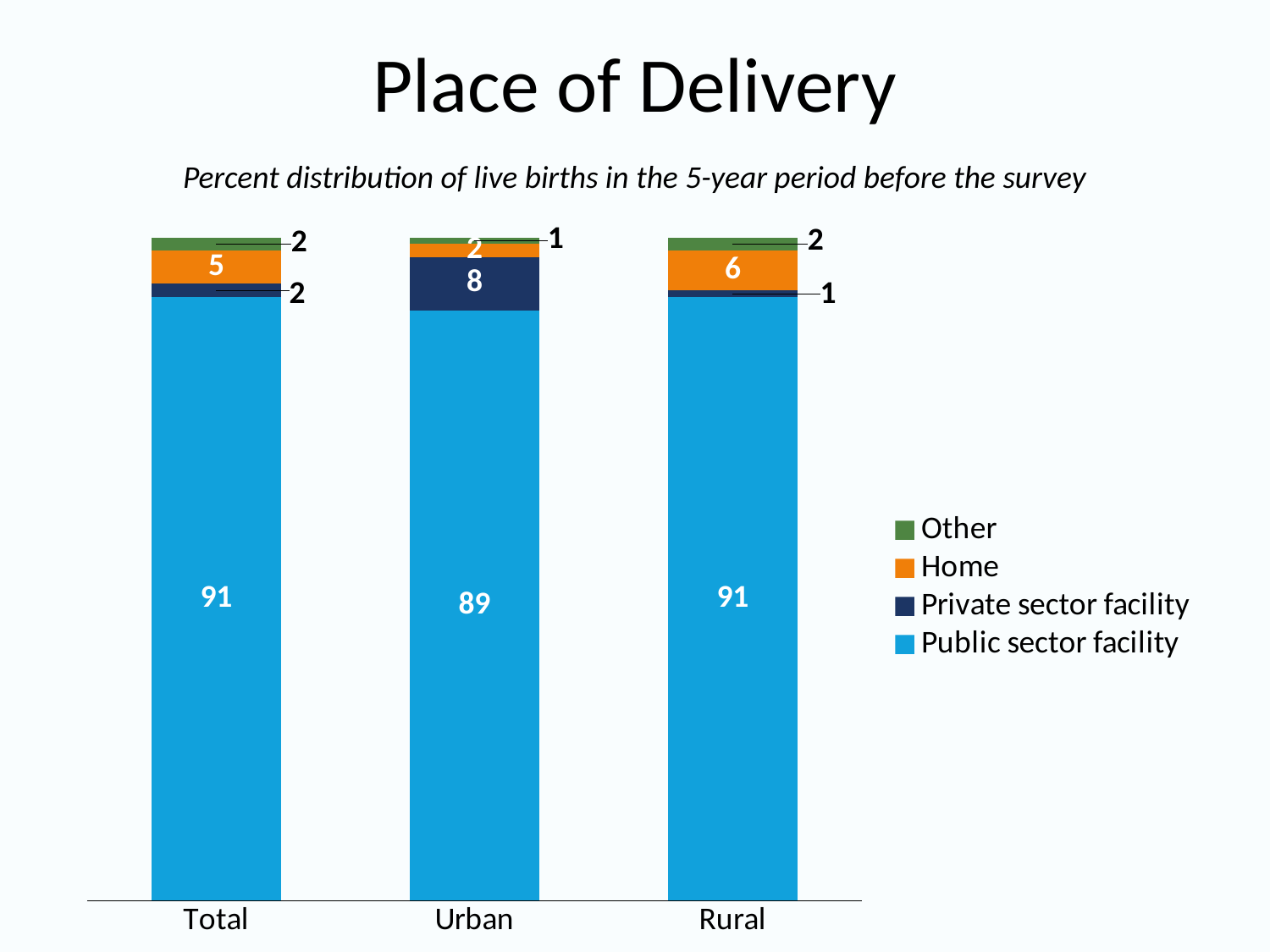

# Place of Delivery
Percent distribution of live births in the 5-year period before the survey

### Chart

| Category | Public sector facility | Private sector facility | Home | Other |
|---|---|---|---|---|
| Total | 91.0 | 2.0 | 5.0 | 2.0 |
| Urban | 89.0 | 8.0 | 2.0 | 1.0 |
| Rural | 91.0 | 1.0 | 6.0 | 2.0 |